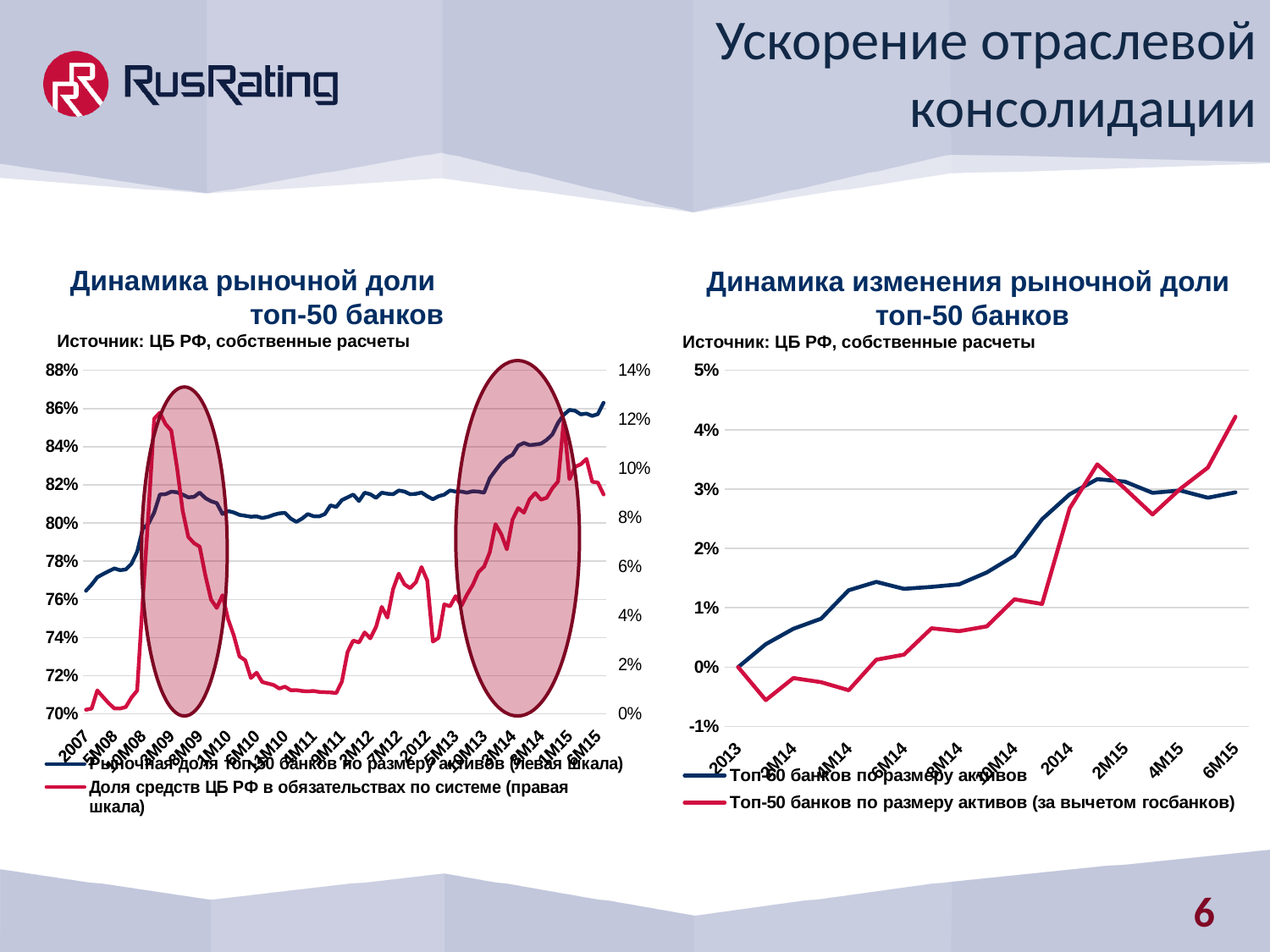

Ускорение отраслевой
консолидации
Динамика рыночной доли                         топ-50 банков
Источник: ЦБ РФ, собственные расчеты
Динамика изменения рыночной доли  топ-50 банков
Источник: ЦБ РФ, собственные расчеты

### Chart

| Category | Рыночная доля топ-50 банков по размеру активов (левая шкала) | Доля средств ЦБ РФ в обязательствах по системе (правая шкала) |
|---|---|---|
| 2007 | 0.7645071366092331 | 0.0016894325990926755 |
| 1М08 | 0.7677367096509572 | 0.002164244301485188 |
| 2М08 | 0.7715997038909619 | 0.00955377132710569 |
| 3М08 | 0.773259066745666 | 0.006898524625528761 |
| 4М08 | 0.7747716020304334 | 0.004336018411967779 |
| 5М08 | 0.7762145657802044 | 0.002233346855260401 |
| 6М08 | 0.7752873898693363 | 0.0021813892370341776 |
| 7М08 | 0.7756766858324667 | 0.0027875133147785454 |
| 8М08 | 0.7786321686239703 | 0.0066325469146590104 |
| 9М08 | 0.7849057385448618 | 0.009498500343883153 |
| 10М08 | 0.7970036994729808 | 0.04660492239766105 |
| 11М08 | 0.7996849627679765 | 0.08190897202967146 |
| 2008 | 0.8055300045021243 | 0.12027563761718346 |
|  1М09 | 0.8149493752582402 | 0.12278243219174169 |
|  2М09 | 0.8151196299877911 | 0.11807962625529174 |
| 3М09 | 0.8164083712023152 | 0.11545162319338455 |
| 4М09 | 0.8161306711647005 | 0.10064247463259152 |
| 5М09 | 0.8148952606181326 | 0.08282039587704096 |
| 6М09 | 0.8134597637016215 | 0.07210489555806769 |
| 7М09 | 0.8136966792134421 | 0.06958443378429365 |
| 8М09 | 0.8159498851877335 | 0.0681458003169572 |
| 9М09 | 0.8130420561288212 | 0.056387455733842407 |
| 10М09 | 0.8114320049681015 | 0.04661885611834539 |
| 11М09 | 0.8104571992454035 | 0.043168978004245094 |
| 2009 | 0.8047464451695165 | 0.04835541963982331 |
| 1М10 | 0.8062654264547435 | 0.03850501092607942 |
| 2М10 | 0.8055286117797625 | 0.03188204468712821 |
| 3М10 | 0.8042634766167434 | 0.023422186708190764 |
| 4М10 | 0.8037853829886745 | 0.021832510315903404 |
| 5М10 | 0.8032942392478369 | 0.014630782169890664 |
| 6М10 | 0.8034821683365837 | 0.0167769679156516 |
| 7М10 | 0.8026472124723738 | 0.012971100909937432 |
| 8М10 | 0.803233071511301 | 0.012357165702323147 |
| 9М10 | 0.8043032070485525 | 0.01177112197643884 |
| 10М10 | 0.8050873531073439 | 0.010342266335296274 |
| 11М10 | 0.8053110899069764 | 0.011107438218892133 |
| 2010 | 0.8023178956443479 | 0.009634783431840637 |
| 1М11 | 0.8006006977424268 | 0.00970265663677373 |
| 2М11 | 0.8023288350868543 | 0.009333152183544116 |
| 3М11 | 0.8046727673804095 | 0.0091827553558722 |
| 4М11 | 0.8035553119764274 | 0.009367284131200486 |
| 5М11 | 0.8034554214974557 | 0.00895768049884468 |
| 6М11 | 0.8047140590789741 | 0.008860105685565577 |
| 7М11 | 0.809247847432872 | 0.00874686357646411 |
| 8М11 | 0.8084218865833025 | 0.008482555857218545 |
| 9М11 | 0.8120304078763455 | 0.013183222866180403 |
| 10М11 | 0.8134665141931552 | 0.0252441218373353 |
| 11М11 | 0.814923444437259 | 0.02987963891675025 |
| 2011 | 0.8115443626825628 | 0.02911777070446219 |
| 1М12 | 0.815891463919931 | 0.0332057497660968 |
| 2М12 | 0.8150746916519437 | 0.030770322309156474 |
| 3М12 | 0.8131849100019686 | 0.03537952206103654 |
| 4М12 | 0.8158970020544083 | 0.04359760292659318 |
| 5М12 | 0.8153463637544347 | 0.039236462148150034 |
| 6М12 | 0.8150781674584804 | 0.05084523683122598 |
| 7М12 | 0.8170485988933402 | 0.05714976391818196 |
| 8М12 | 0.8165037944212584 | 0.05277829644681201 |
| 9М12 | 0.815072158636683 | 0.05125487887311659 |
| 10М12 | 0.8152986366058897 | 0.05359937319118307 |
| 11М12 | 0.8160079545404008 | 0.05984404926482465 |
| 2012 | 0.8140036627609161 | 0.05435107534700341 |
| 1М13 | 0.8124764382966108 | 0.029468063359123824 |
| 2М13 | 0.814075008011799 | 0.031030204413708937 |
| 3М13 | 0.8148665835833777 | 0.044627611654303546 |
| 4М13 | 0.8170338673794392 | 0.043840458920282724 |
| 5М13 | 0.8164871989968392 | 0.04800093047599662 |
| 6М13 | 0.8164574201837292 | 0.044000879714244545 |
| 7М13 | 0.8159141203463209 | 0.04857486125350732 |
| 8М13 | 0.8166448777625589 | 0.05250575395352291 |
| 9М13 | 0.8164572331831723 | 0.057777761422244465 |
| 10М13 | 0.8158959899492962 | 0.05999505285443024 |
| 11М13 | 0.8235306288337478 | 0.06589214804492113 |
| 2013 | 0.8276077715803073 | 0.07730512633417563 |
| 1М14 | 0.8314775847110907 | 0.0732631189948263 |
| 2М14 | 0.8340737675686287 | 0.0670810688329213 |
| 3М14 | 0.8357681998252326 | 0.07919201309593582 |
| 4М14 | 0.8405639325069852 | 0.08388572301733488 |
| 5М14 | 0.8419751200952261 | 0.0819941891436994 |
| 6М14 | 0.8408091082789847 | 0.08745593400363606 |
| 7М14 | 0.8411358850742301 | 0.0900044908083294 |
| 8М14 | 0.8415738865307066 | 0.08728853853653538 |
| 9М14 | 0.8435643568065105 | 0.08808147020952828 |
| 10М14 | 0.8463835932199281 | 0.09192414723867763 |
| 11М14 | 0.8525452502430098 | 0.09475315754860685 |
| 2014 | 0.8567311280138005 | 0.11958090671350156 |
| 1М15 | 0.8592884349673656 | 0.0956943961145668 |
| 2М15 | 0.8588610419009738 | 0.10069038475890214 |
| 3М15 | 0.8569780251464288 | 0.10172041393094704 |
| 4М15 | 0.8573700312879813 | 0.10391137230568522 |
| 5М15 | 0.8561527331331381 | 0.09460209077163777 |
| 6М15 | 0.8570617990102428 | 0.09428621176547405 |
| 7М15 | 0.8630214637366944 | 0.089426559934154 |

### Chart

| Category | Топ-50 банков по размеру активов | Топ-50 банков по размеру активов (за вычетом госбанков) |
|---|---|---|
| 2013 | 0.0 | 0.0 |
| 1М14 | 0.003869813130783273 | -0.005556318131406057 |
| 2М14 | 0.006465995988321316 | -0.001841786437725701 |
| 3М14 | 0.008160428244925355 | -0.0025399708697999013 |
| 4М14 | 0.012956160926677951 | -0.003889969091026124 |
| 5М14 | 0.01436734851491872 | 0.0012494325168930787 |
| 6М14 | 0.01320133669867729 | 0.0020977392407012796 |
| 7М14 | 0.013528113493922689 | 0.006546661353823979 |
| 8М14 | 0.013966114950399233 | 0.006061534413324021 |
| 9М14 | 0.015956585226203135 | 0.006866811740929124 |
| 10М14 | 0.01877582163962066 | 0.011431761888236025 |
| 11М14 | 0.02493747866270235 | 0.01063715512042529 |
| 2014 | 0.029123356433492953 | 0.026770484325299992 |
| 1М15 | 0.03168066338705822 | 0.03416907814091469 |
| 2М15 | 0.03125327032066627 | 0.030082210402116893 |
| 3М15 | 0.02937025356612144 | 0.02572209433568068 |
| 4М15 | 0.029762259707673766 | 0.030037258580812243 |
| 5М15 | 0.028544961552830594 | 0.03362508339678977 |
| 6М15 | 0.029454027429935303 | 0.04219235090953566 |
6